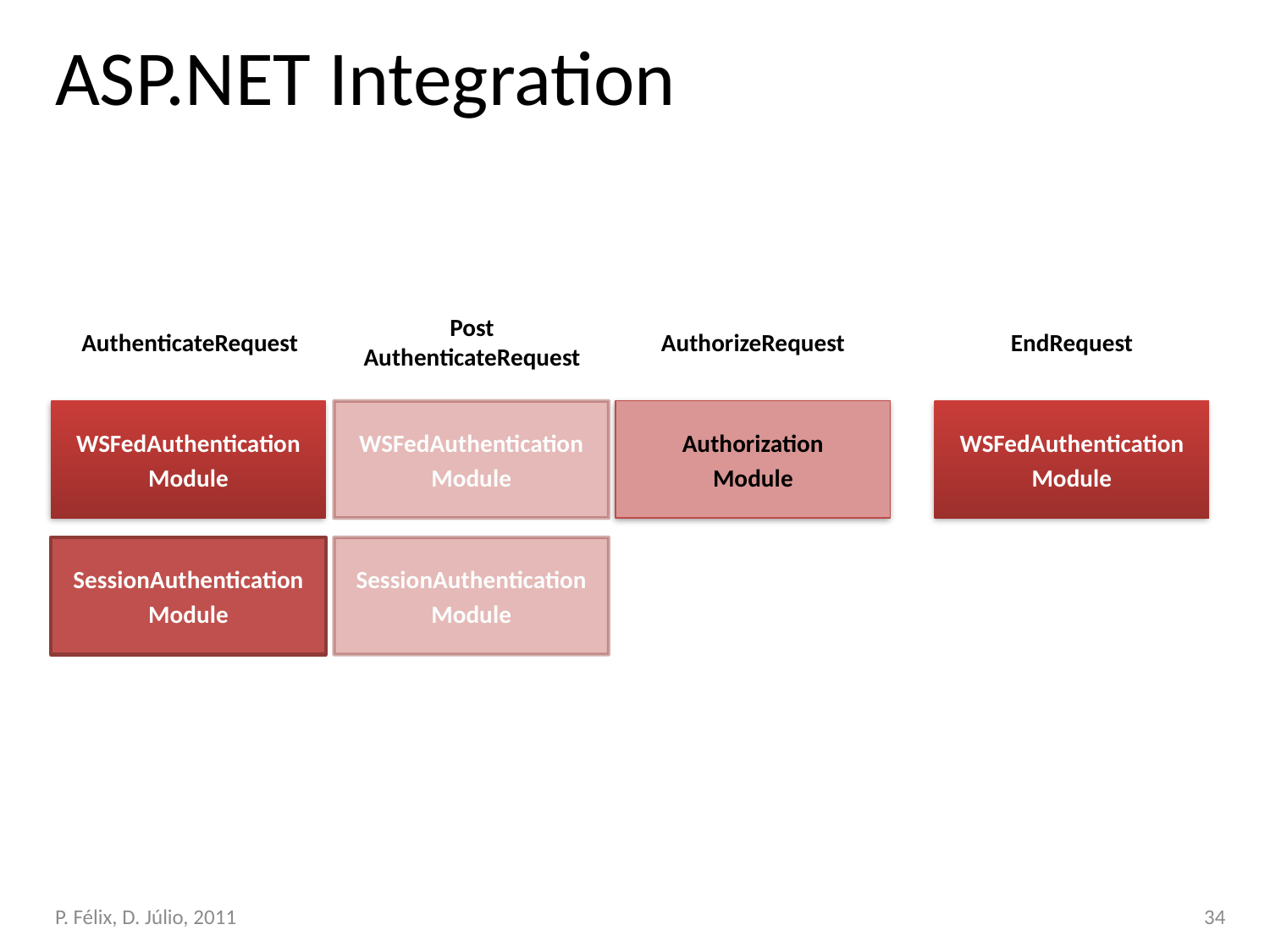

# ASP.NET Integration
AuthenticateRequest
Post
AuthenticateRequest
AuthorizeRequest
EndRequest
WSFedAuthentication
Module
WSFedAuthentication
Module
Authorization
Module
WSFedAuthentication
Module
SessionAuthentication
Module
SessionAuthentication
Module
P. Félix, D. Júlio, 2011
34